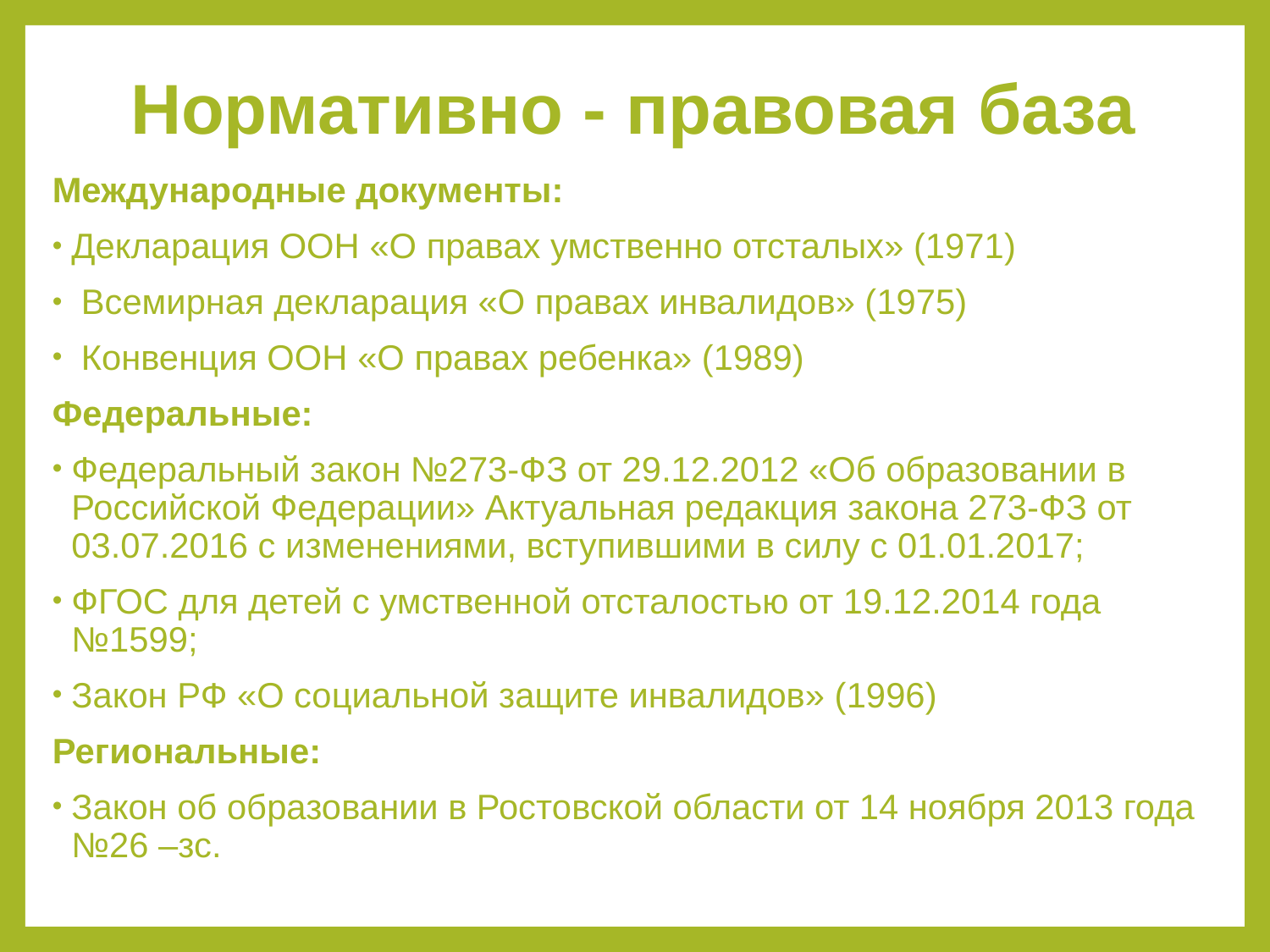

# Нормативно - правовая база
Международные документы:
Декларация ООН «О правах умственно отсталых» (1971)
 Всемирная декларация «О правах инвалидов» (1975)
 Конвенция ООН «О правах ребенка» (1989)
Федеральные:
Федеральный закон №273-ФЗ от 29.12.2012 «Об образовании в Российской Федерации» Актуальная редакция закона 273-ФЗ от 03.07.2016 с изменениями, вступившими в силу с 01.01.2017;
ФГОС для детей с умственной отсталостью от 19.12.2014 года №1599;
Закон РФ «О социальной защите инвалидов» (1996)
Региональные:
Закон об образовании в Ростовской области от 14 ноября 2013 года №26 –зс.